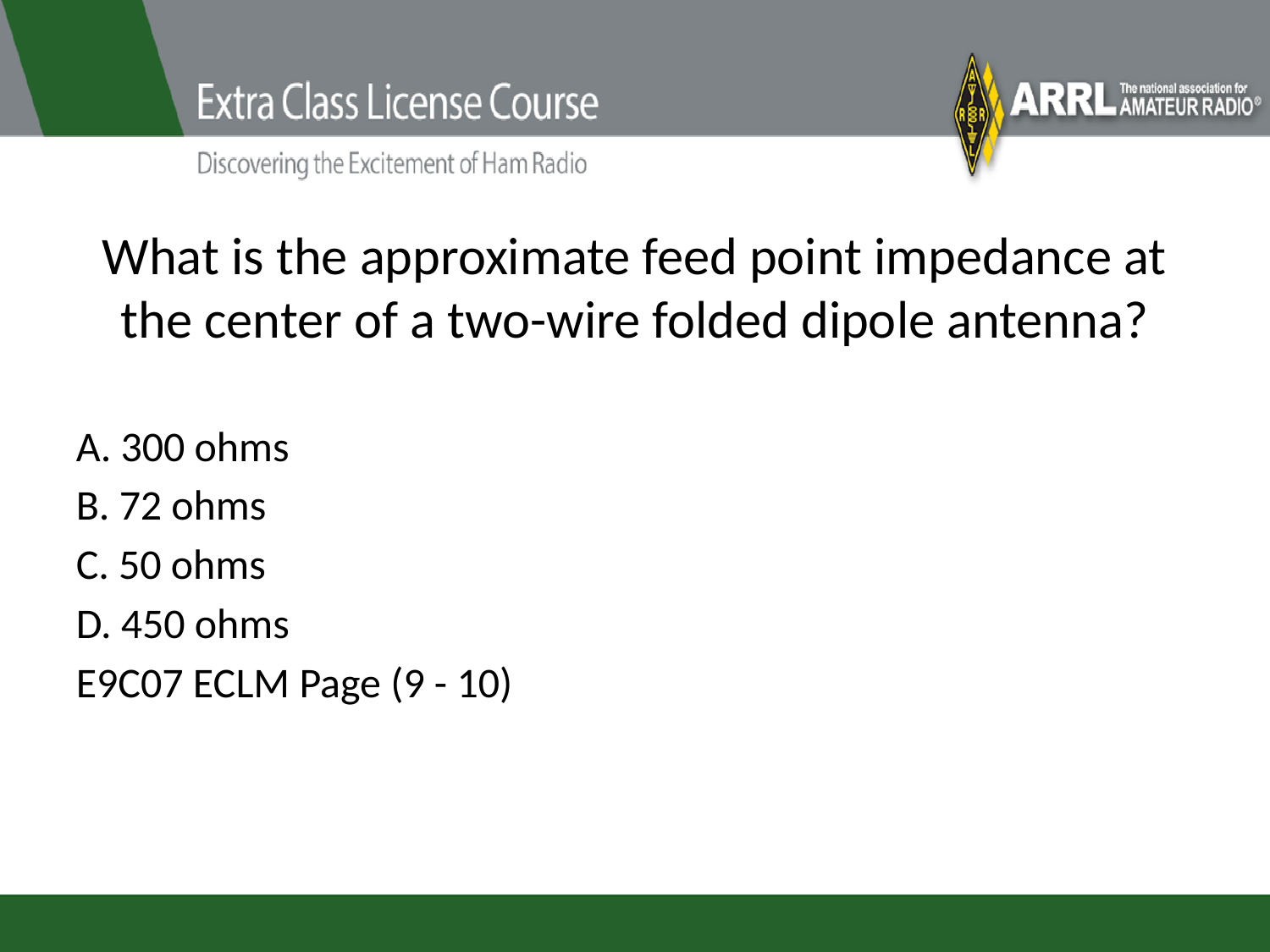

# What is the approximate feed point impedance at the center of a two-wire folded dipole antenna?
A. 300 ohms
B. 72 ohms
C. 50 ohms
D. 450 ohms
E9C07 ECLM Page (9 - 10)